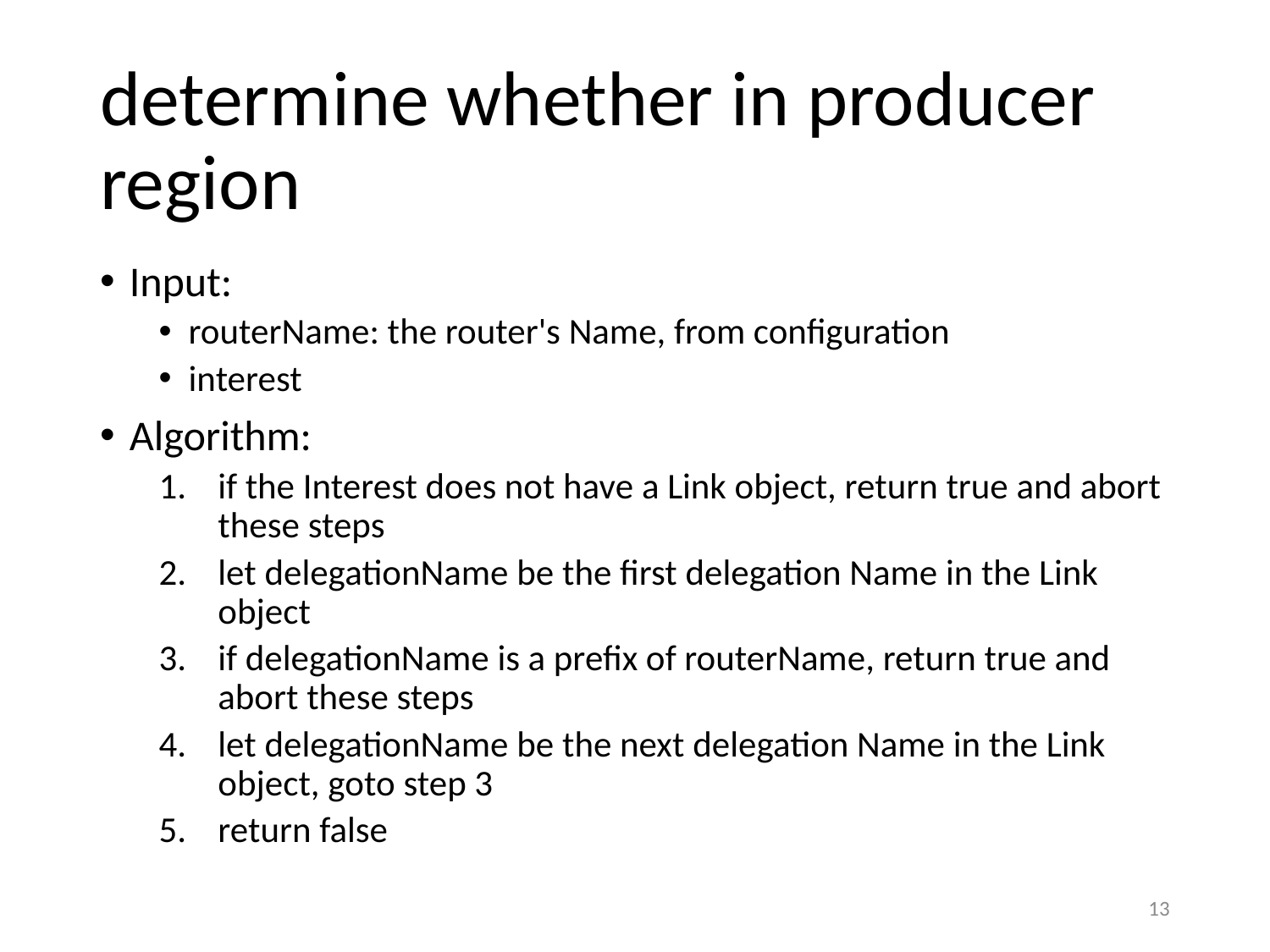

# determine whether in producer region
Input:
routerName: the router's Name, from configuration
interest
Algorithm:
if the Interest does not have a Link object, return true and abort these steps
let delegationName be the first delegation Name in the Link object
if delegationName is a prefix of routerName, return true and abort these steps
let delegationName be the next delegation Name in the Link object, goto step 3
return false
13